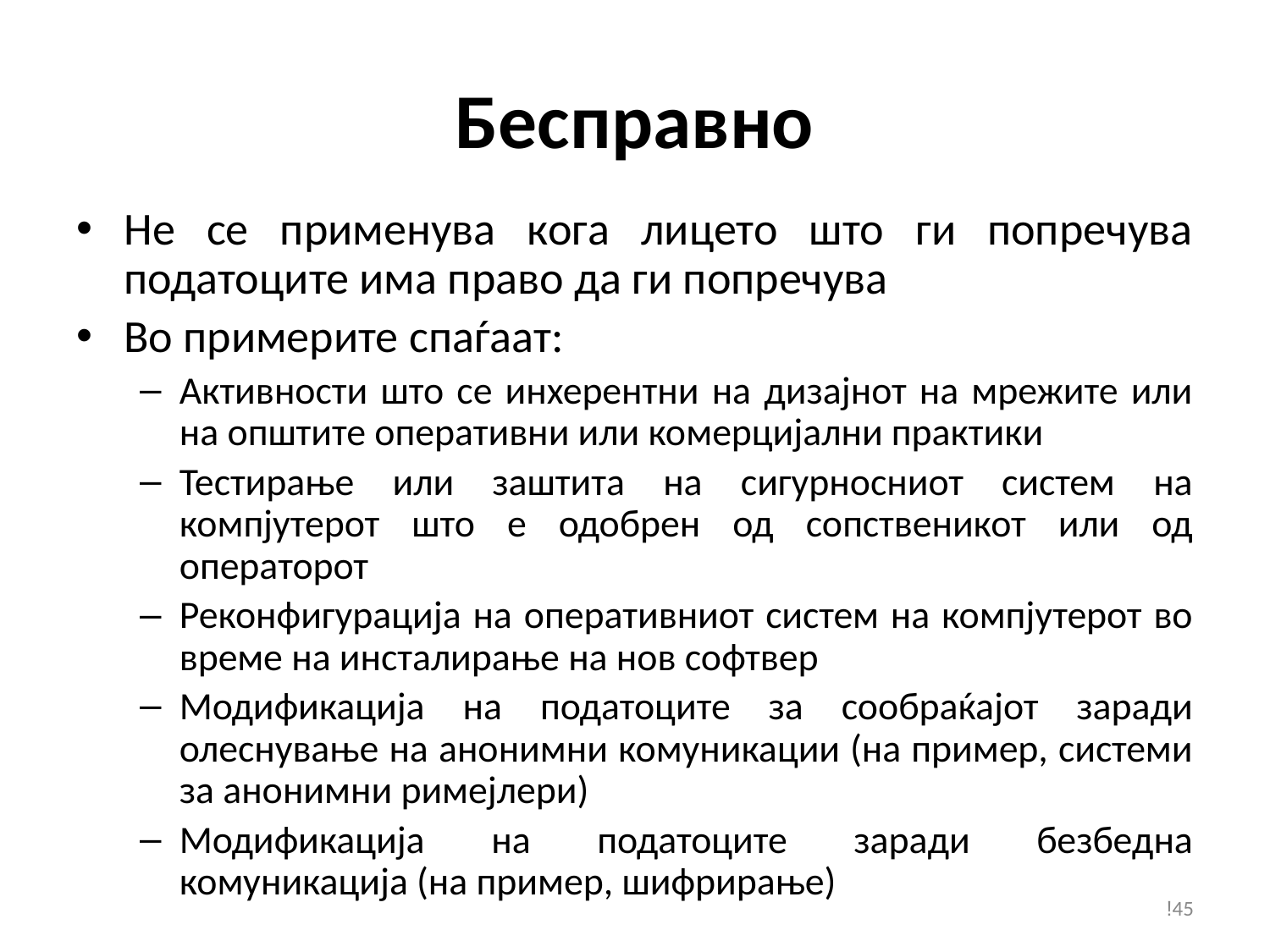

# Бесправно
Не се применува кога лицето што ги попречува податоците има право да ги попречува
Во примерите спаѓаат:
Активности што се инхерентни на дизајнот на мрежите или на општите оперативни или комерцијални практики
Тестирање или заштита на сигурносниот систем на компјутерот што е одобрен од сопственикот или од операторот
Реконфигурација на оперативниот систем на компјутерот во време на инсталирање на нов софтвер
Модификација на податоците за сообраќајот заради олеснување на анонимни комуникации (на пример, системи за анонимни римејлери)
Модификација на податоците заради безбедна комуникација (на пример, шифрирање)
!45